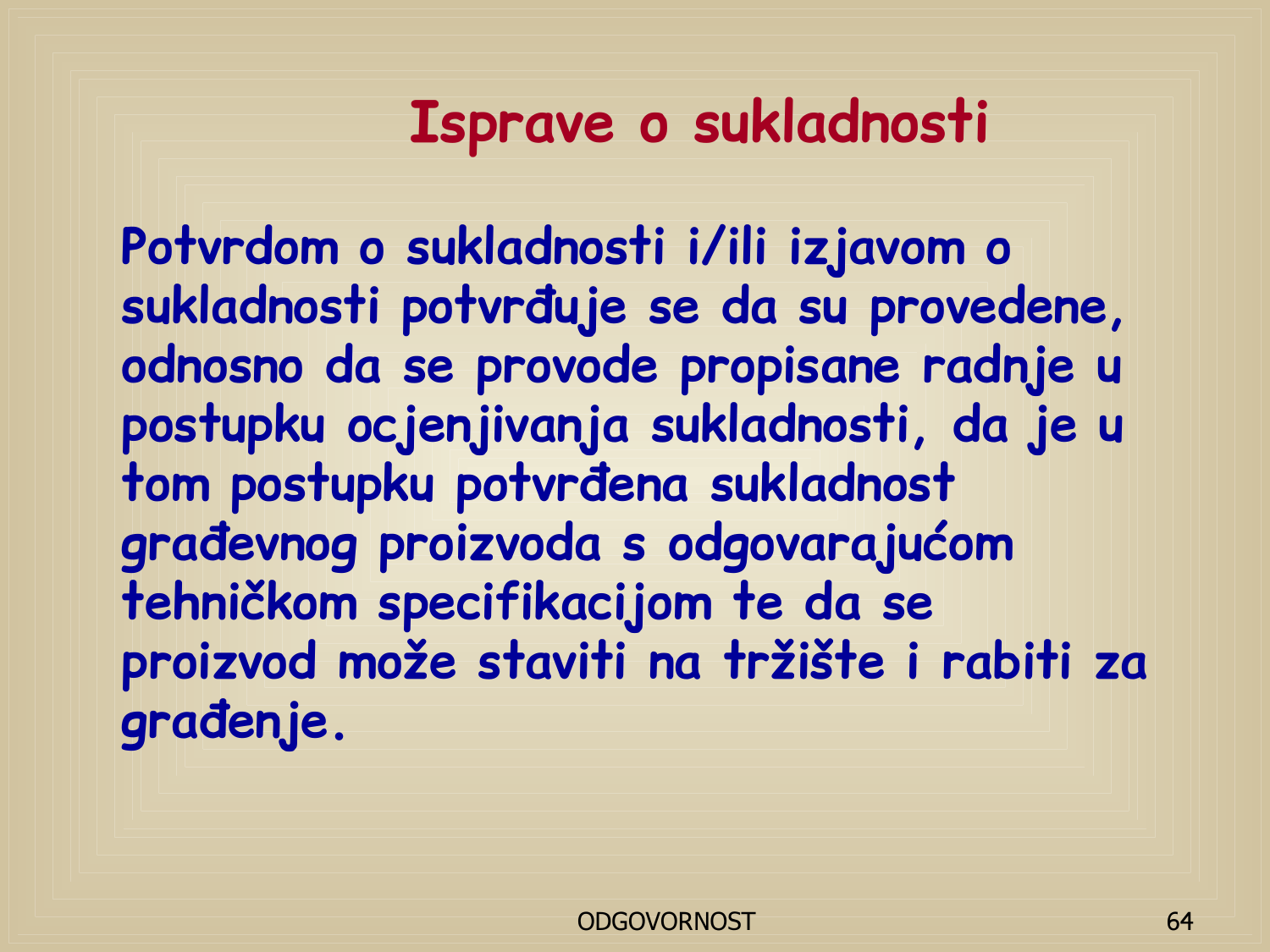

# Isprave o sukladnosti
Potvrdom o sukladnosti i/ili izjavom o sukladnosti potvrđuje se da su provedene, odnosno da se provode propisane radnje u postupku ocjenjivanja sukladnosti, da je u tom postupku potvrđena sukladnost građevnog proizvoda s odgovarajućom tehničkom specifikacijom te da se proizvod može staviti na tržište i rabiti za građenje.
ODGOVORNOST
64